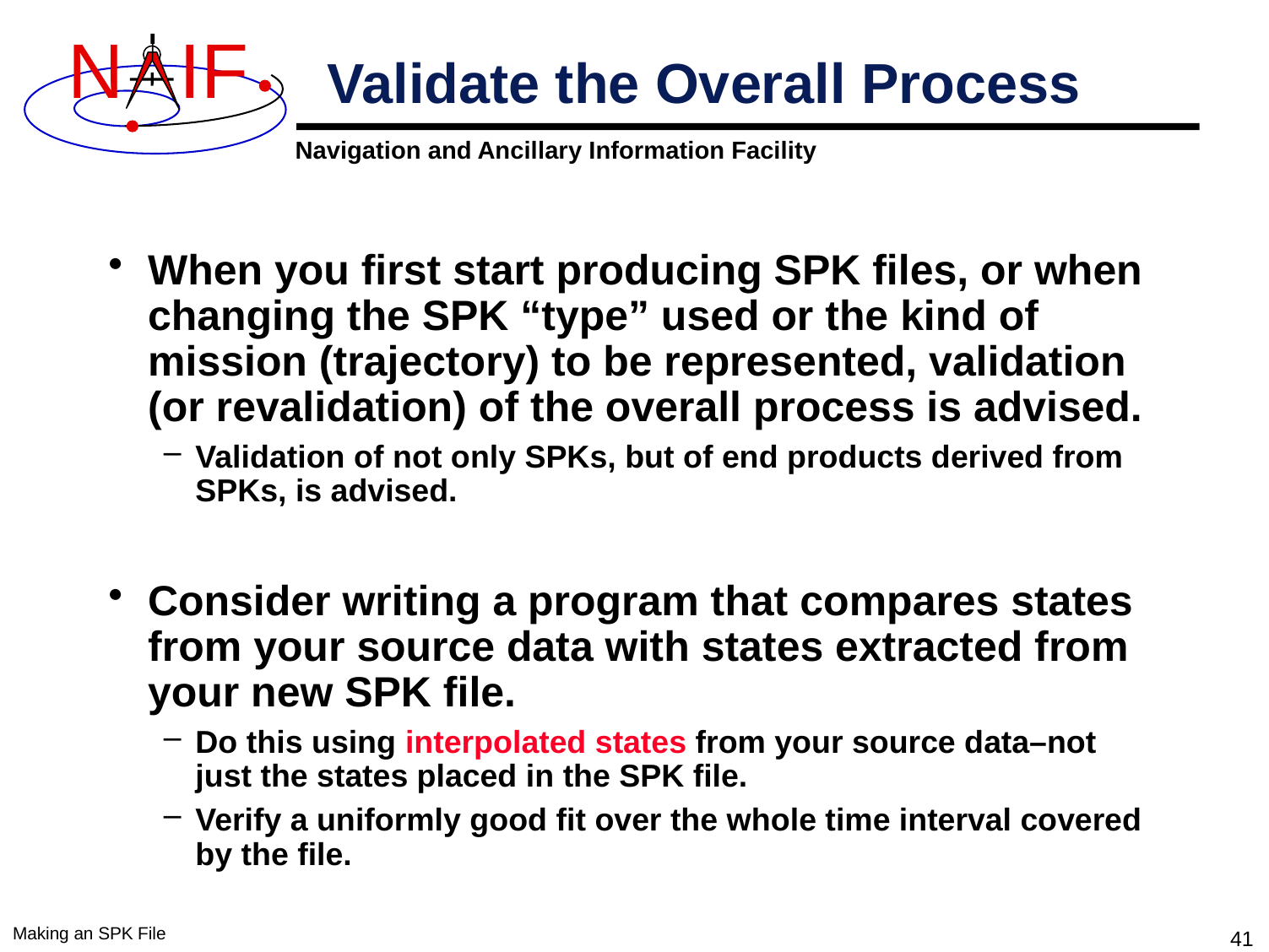

# Validate the Overall Process
When you first start producing SPK files, or when changing the SPK “type” used or the kind of mission (trajectory) to be represented, validation (or revalidation) of the overall process is advised.
Validation of not only SPKs, but of end products derived from SPKs, is advised.

Consider writing a program that compares states from your source data with states extracted from your new SPK file.
Do this using interpolated states from your source data–not just the states placed in the SPK file.
Verify a uniformly good fit over the whole time interval covered by the file.
Making an SPK File
41